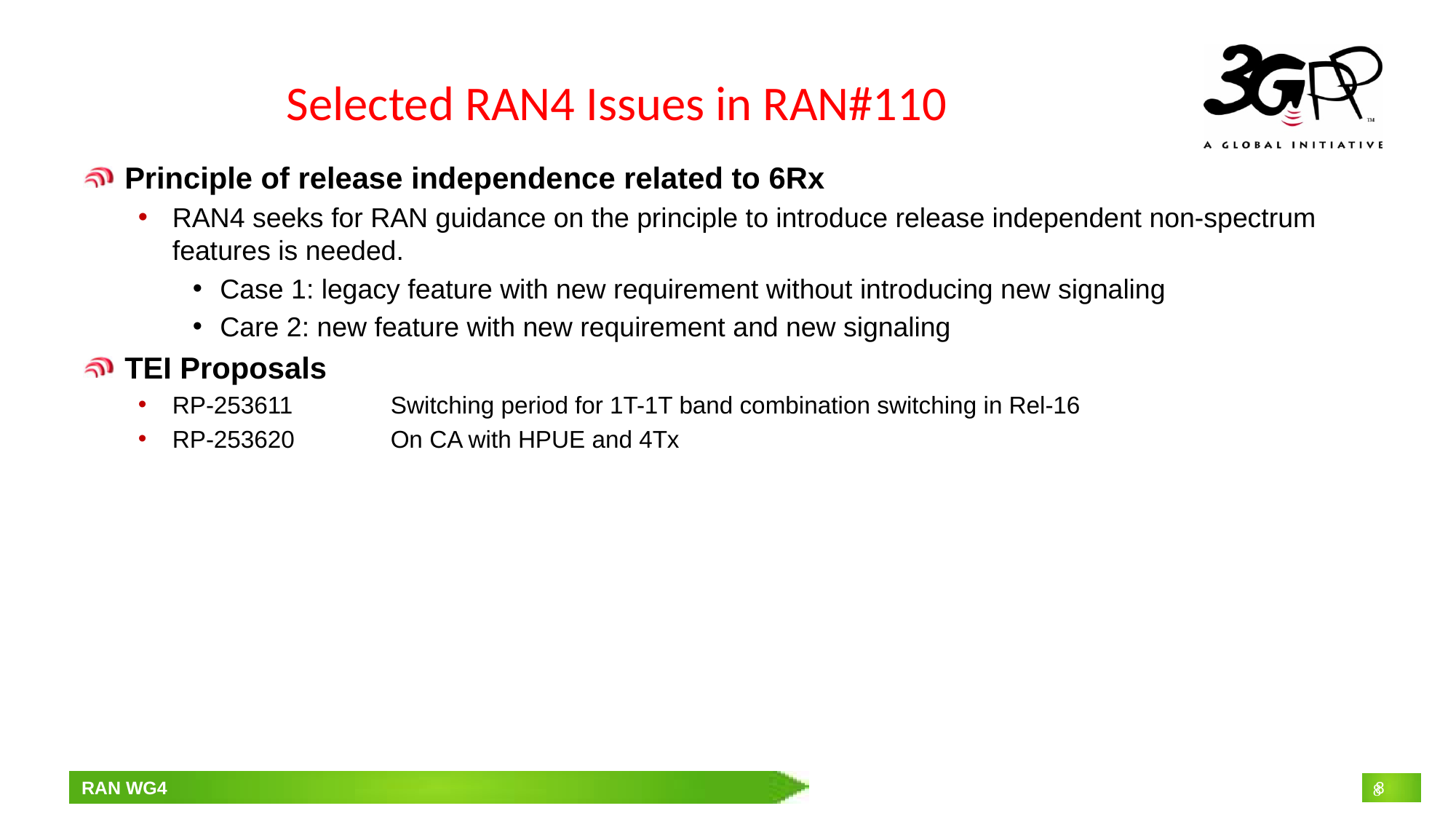

# Selected RAN4 Issues in RAN#110
Principle of release independence related to 6Rx
RAN4 seeks for RAN guidance on the principle to introduce release independent non-spectrum features is needed.
Case 1: legacy feature with new requirement without introducing new signaling
Care 2: new feature with new requirement and new signaling
TEI Proposals
RP-253611	Switching period for 1T-1T band combination switching in Rel-16
RP-253620	On CA with HPUE and 4Tx

8